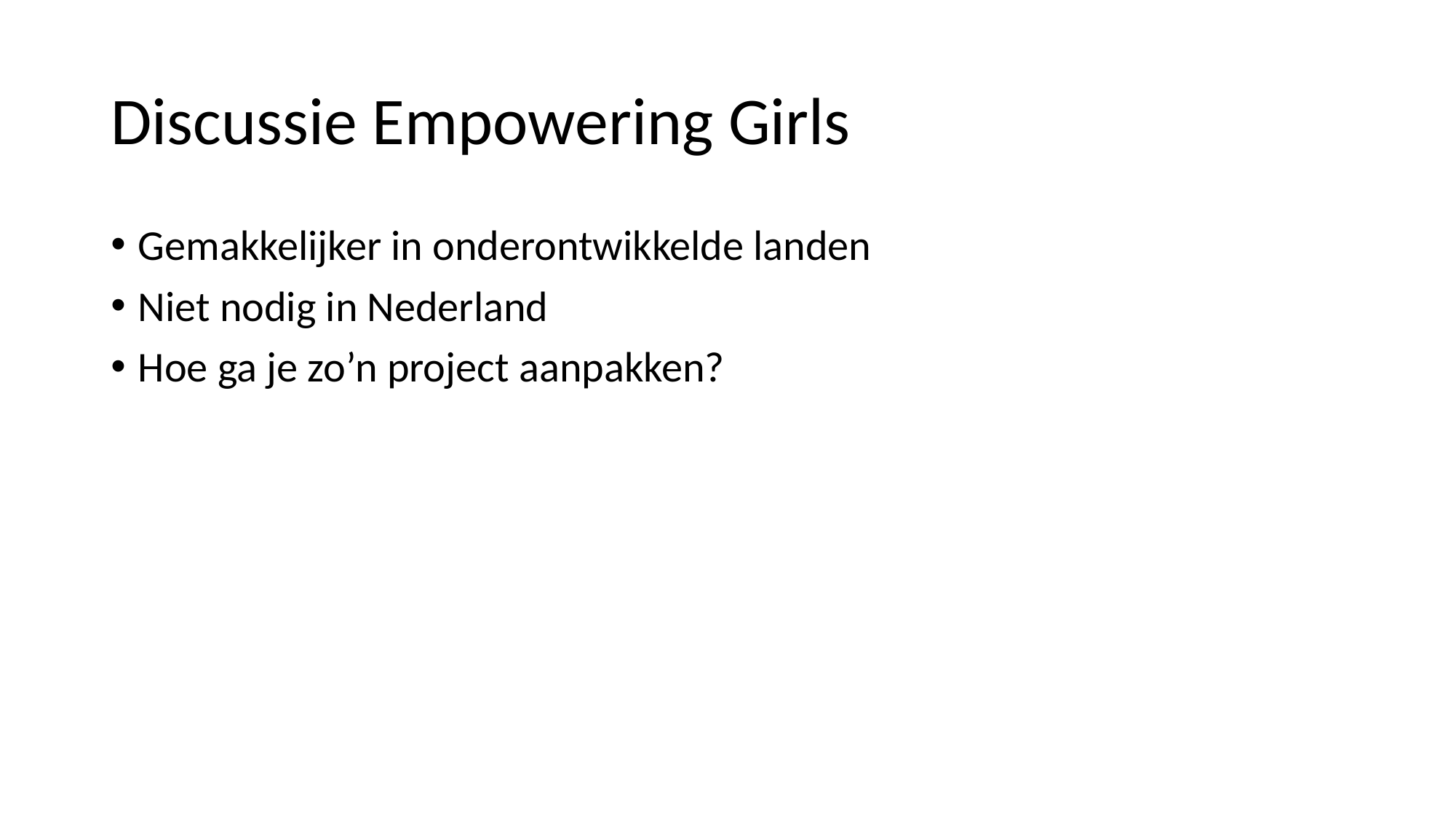

# Discussie Empowering Girls
Gemakkelijker in onderontwikkelde landen
Niet nodig in Nederland
Hoe ga je zo’n project aanpakken?